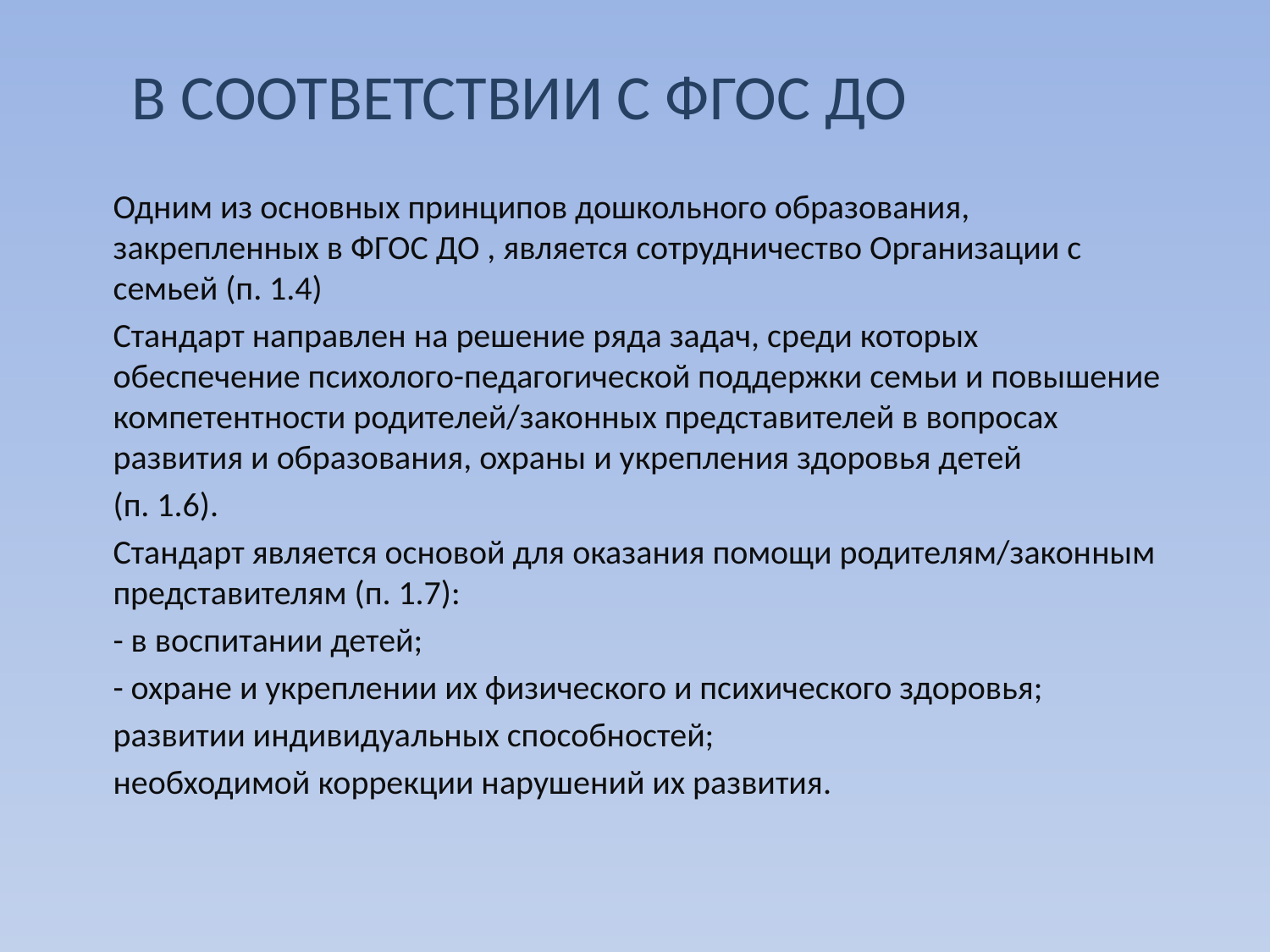

# В Соответствии с ФГОС ДО
Одним из основных принципов дошкольного образования, закрепленных в ФГОС ДО , является сотрудничество Организации с семьей (п. 1.4)
Стандарт направлен на решение ряда задач, среди которых обеспечение психолого-педагогической поддержки семьи и повышение компетентности родителей/законных представителей в вопросах развития и образования, охраны и укрепления здоровья детей
(п. 1.6).
Стандарт является основой для оказания помощи родителям/законным представителям (п. 1.7):
- в воспитании детей;
- охране и укреплении их физического и психического здоровья;
развитии индивидуальных способностей;
необходимой коррекции нарушений их развития.